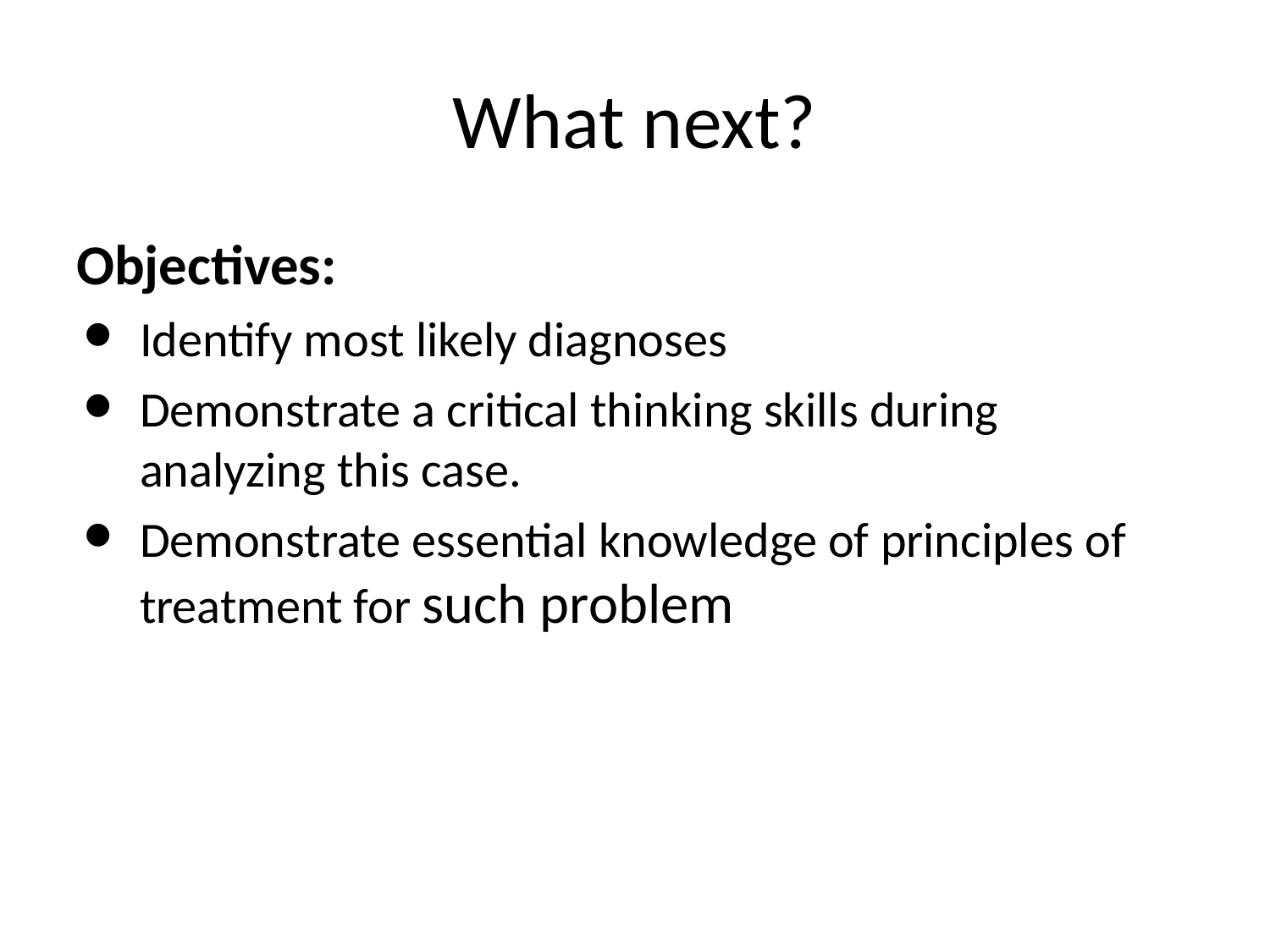

# What next?
Objectives:
Identify most likely diagnoses
Demonstrate a critical thinking skills during analyzing this case.
Demonstrate essential knowledge of principles of treatment for such problem